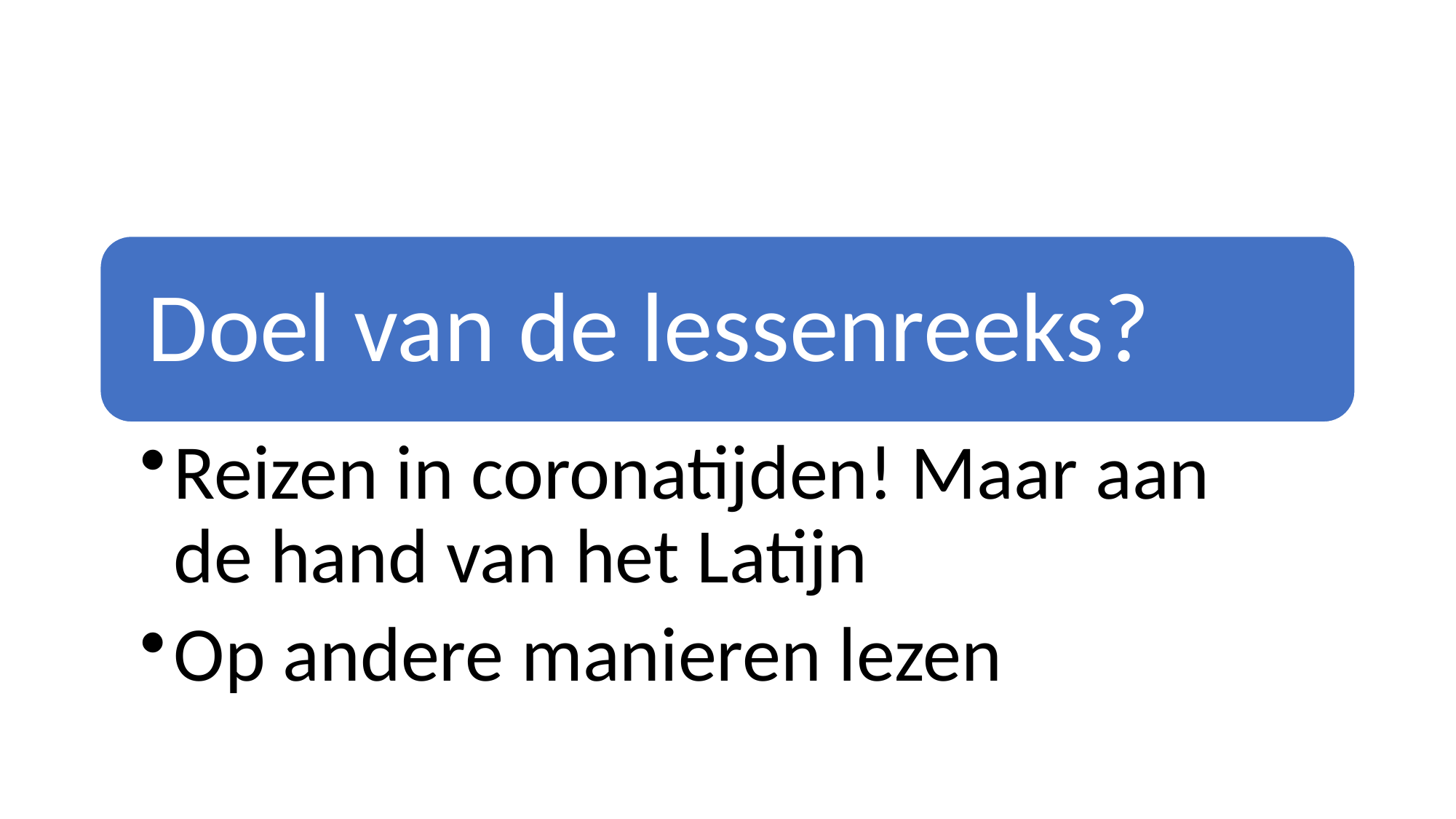

Doel van de lessenreeks?
Reizen in coronatijden! Maar aan de hand van het Latijn
Op andere manieren lezen